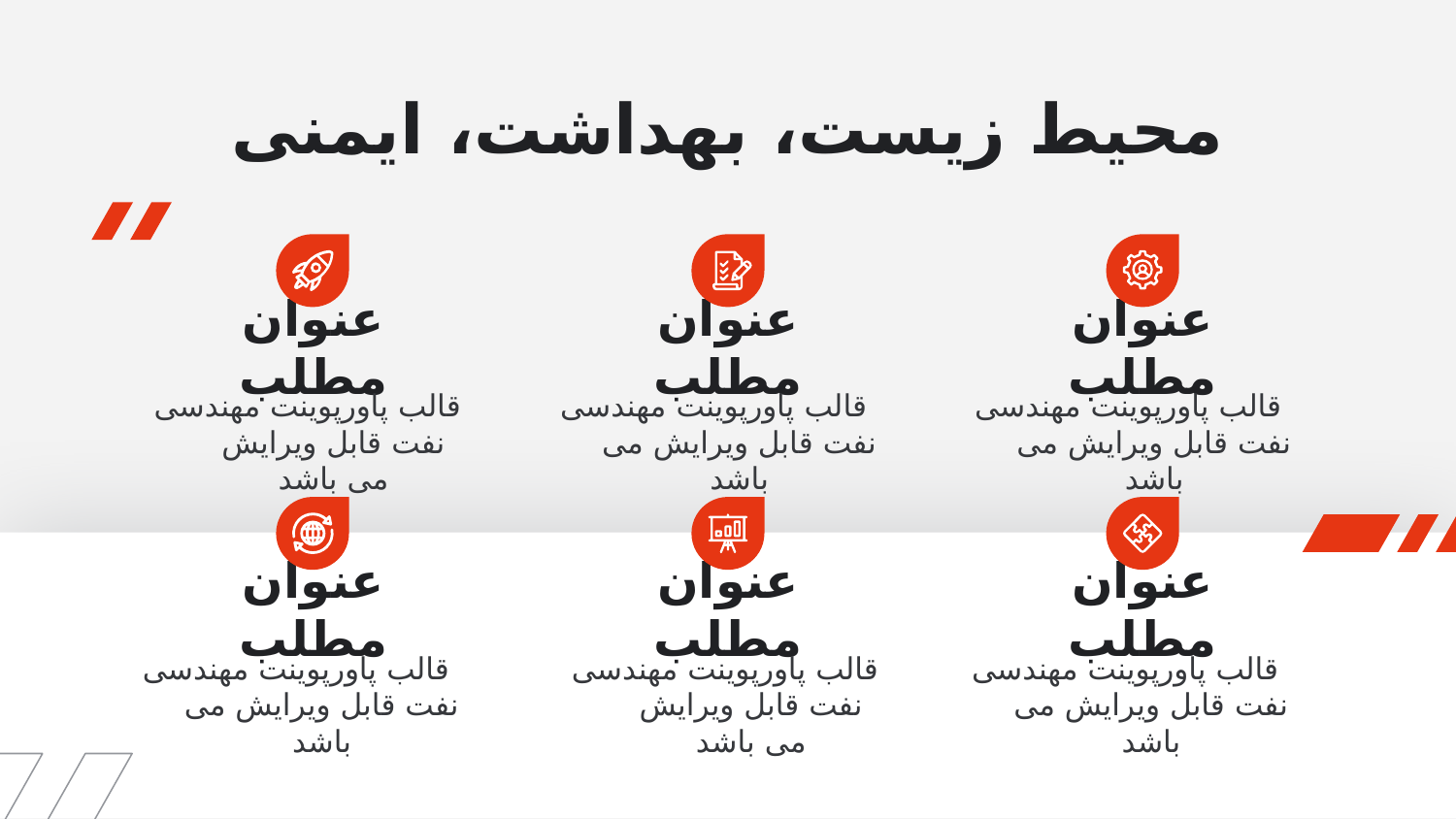

# محیط زیست، بهداشت، ایمنی

عنوان مطلب
عنوان مطلب
عنوان مطلب
قالب پاورپوینت مهندسی نفت قابل ویرایش می باشد
قالب پاورپوینت مهندسی نفت قابل ویرایش می باشد
قالب پاورپوینت مهندسی نفت قابل ویرایش می باشد

عنوان مطلب
عنوان مطلب
عنوان مطلب
قالب پاورپوینت مهندسی نفت قابل ویرایش می باشد
قالب پاورپوینت مهندسی نفت قابل ویرایش می باشد
قالب پاورپوینت مهندسی نفت قابل ویرایش می باشد